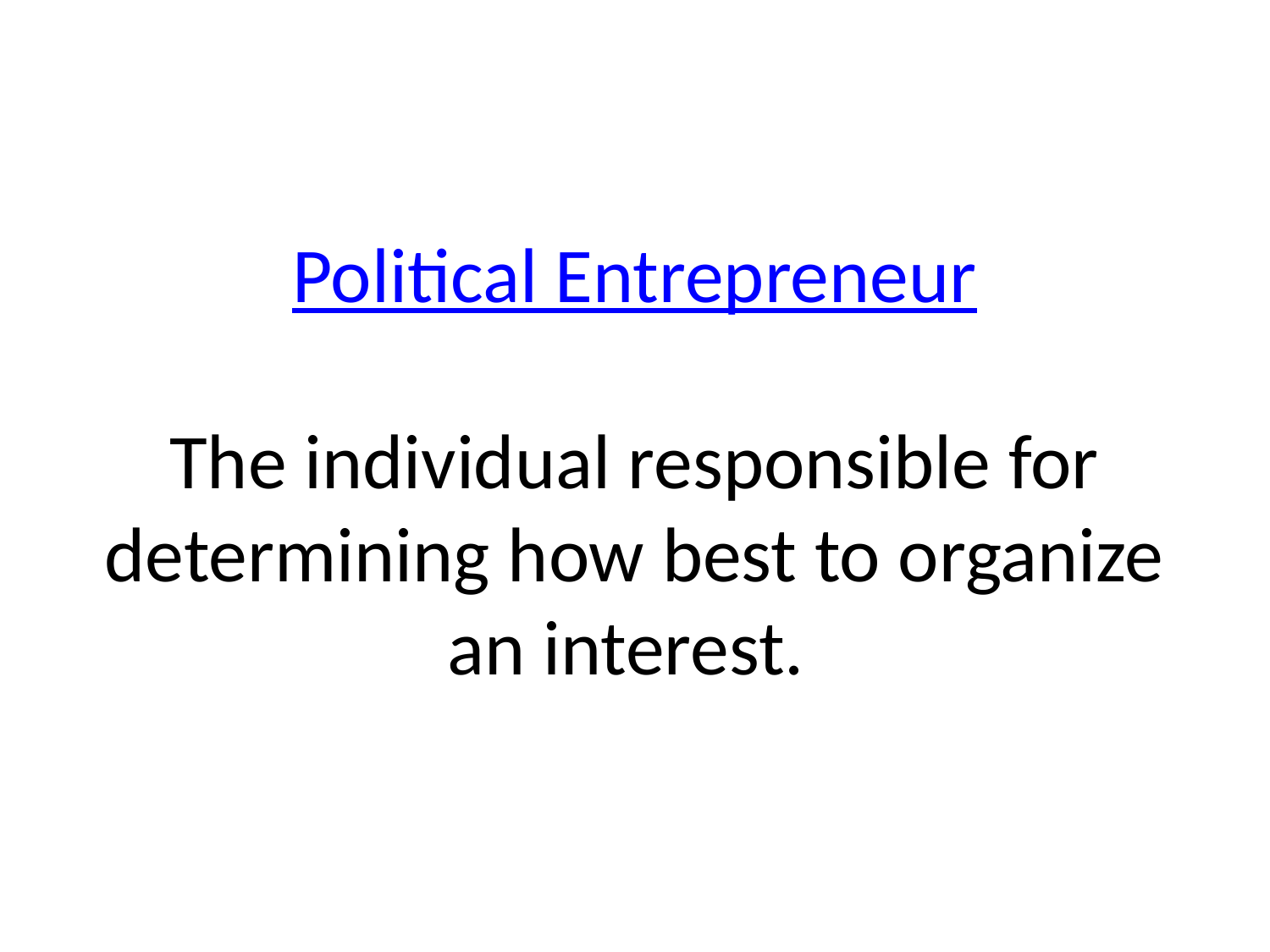

# Political Entrepreneur The individual responsible for determining how best to organize an interest.